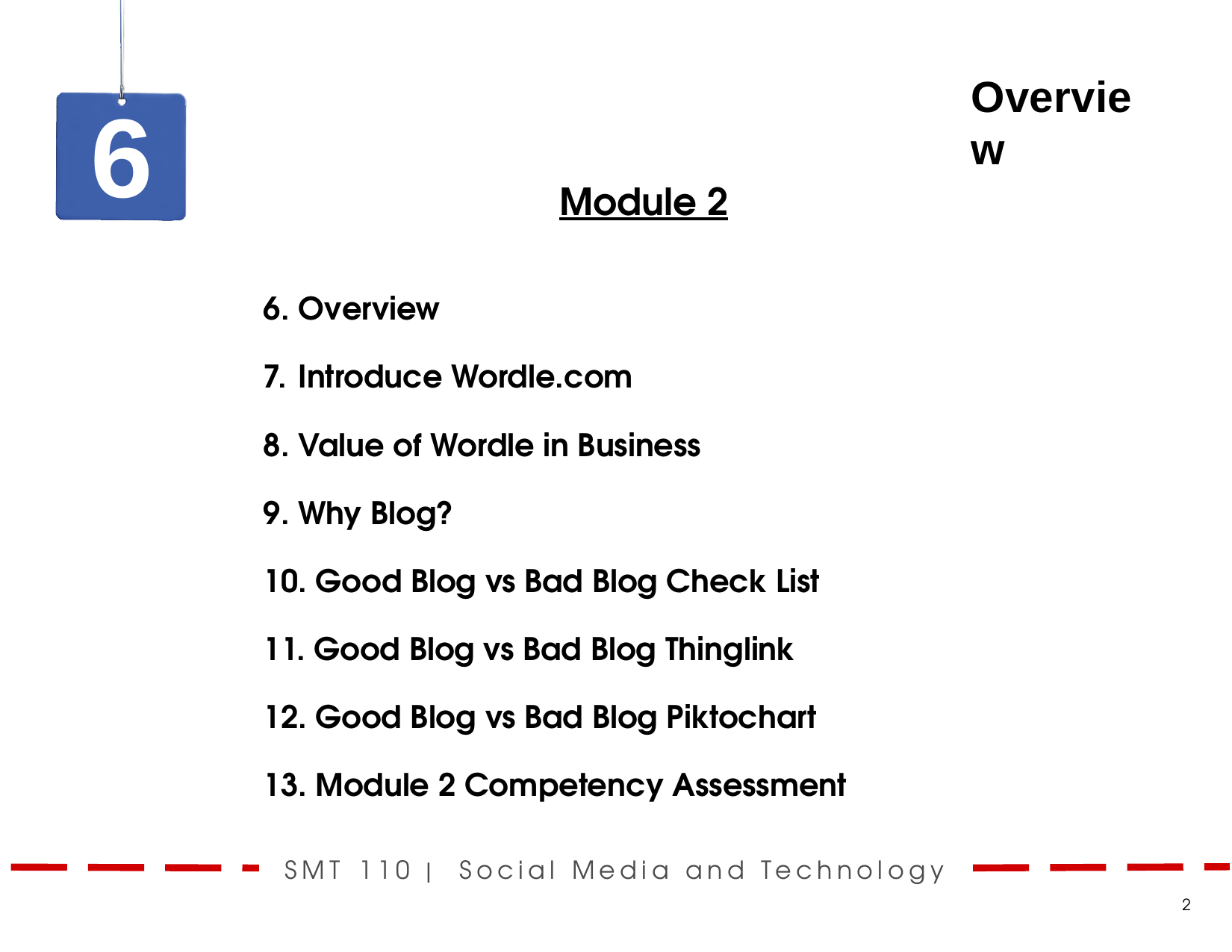

# Overview
6
Module 2
Overview

Introduce Wordle.com

Value of Wordle in Business

Why Blog?

Good Blog vs Bad Blog Check List

11. Good Blog vs Bad Blog Thinglink

12. Good Blog vs Bad Blog Piktochart

13. Module 2 Competency Assessment
SMT	110	|	Social	Media	and	Technology
2